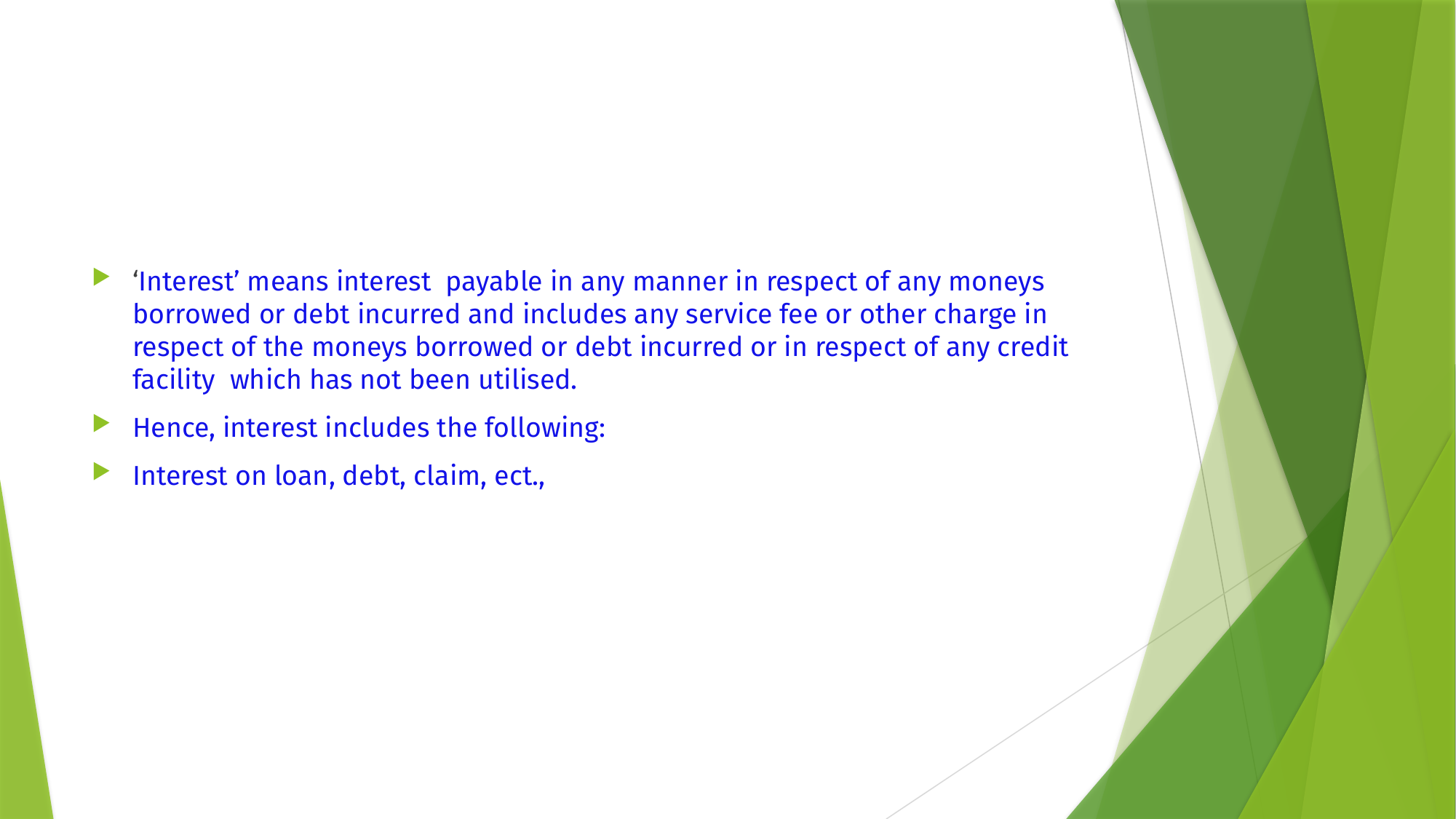

#
‘Interest’ means interest  payable in any manner in respect of any moneys borrowed or debt incurred and includes any service fee or other charge in respect of the moneys borrowed or debt incurred or in respect of any credit facility  which has not been utilised.
Hence, interest includes the following:
Interest on loan, debt, claim, ect.,